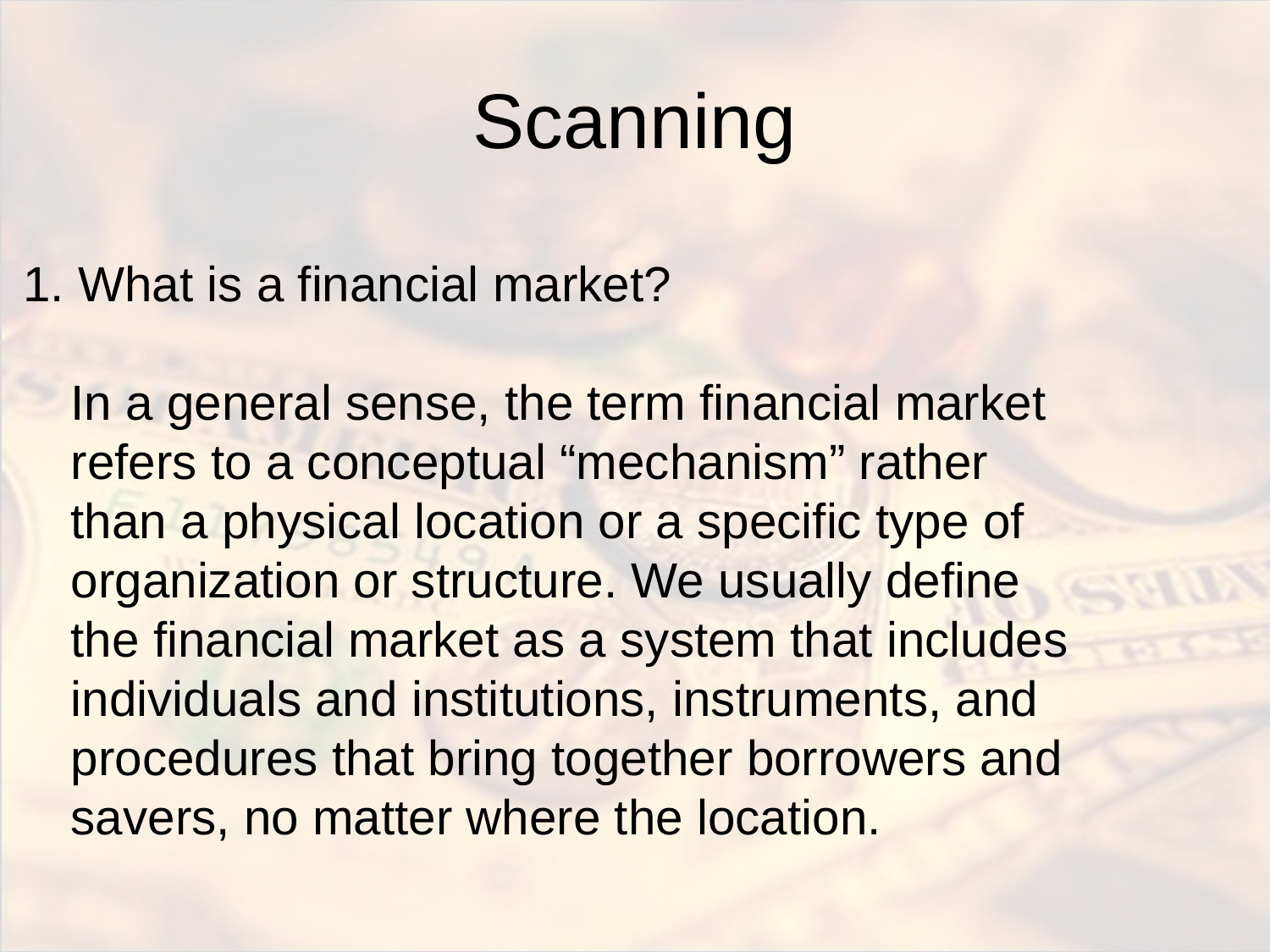

# Scanning
1. What is a financial market?
In a general sense, the term financial market refers to a conceptual “mechanism” rather than a physical location or a specific type of organization or structure. We usually define the financial market as a system that includes individuals and institutions, instruments, and procedures that bring together borrowers and savers, no matter where the location.